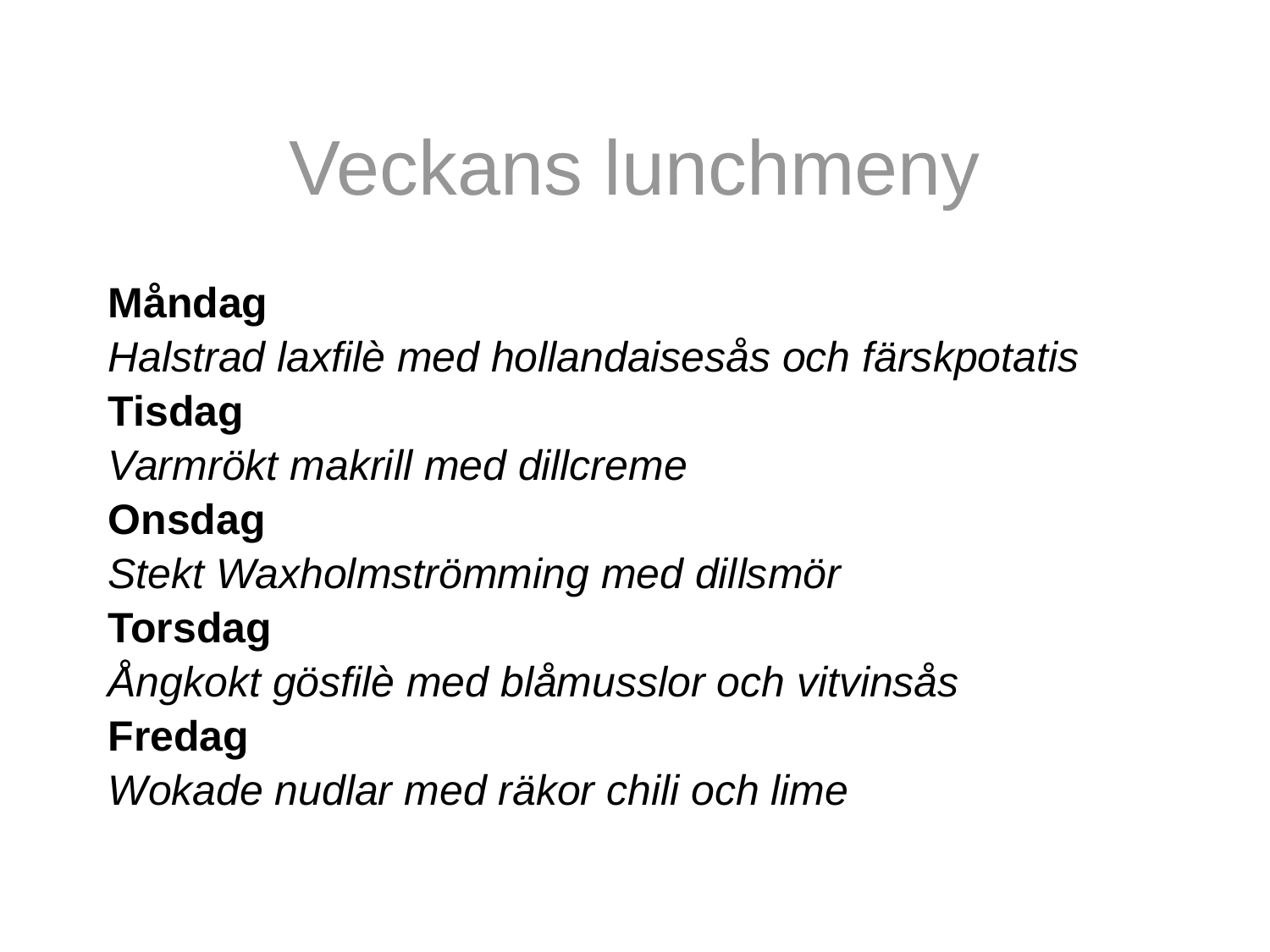

# Veckans lunchmeny
Måndag
Halstrad laxfilè med hollandaisesås och färskpotatis
Tisdag
Varmrökt makrill med dillcreme
Onsdag
Stekt Waxholmströmming med dillsmör
Torsdag
Ångkokt gösfilè med blåmusslor och vitvinsås
Fredag
Wokade nudlar med räkor chili och lime